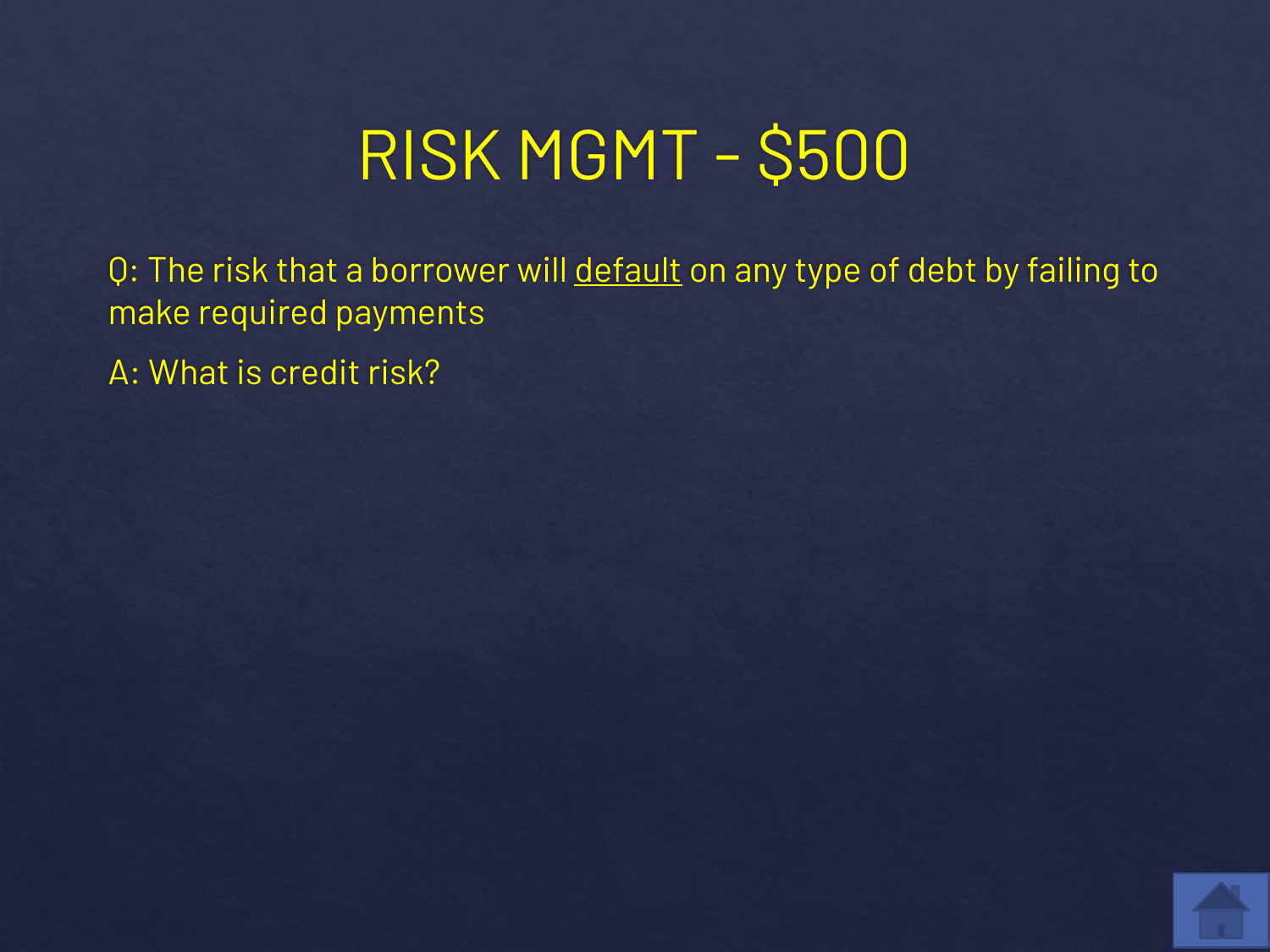

# RISK MGMT - $500
Q: The risk that a borrower will default on any type of debt by failing to make required payments
A: What is credit risk?